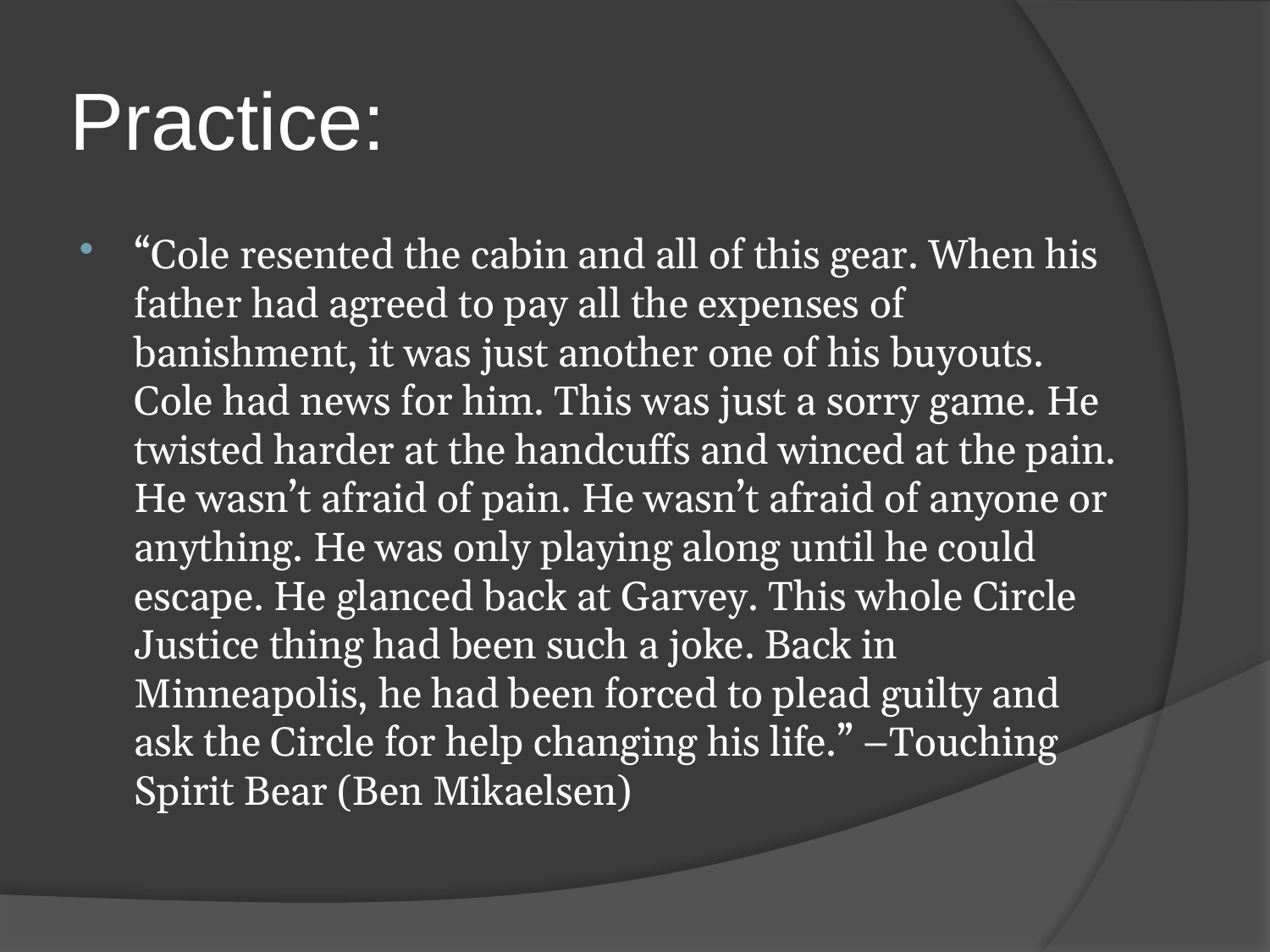

# Practice:
“Cole resented the cabin and all of this gear. When his father had agreed to pay all the expenses of banishment, it was just another one of his buyouts. Cole had news for him. This was just a sorry game. He twisted harder at the handcuffs and winced at the pain. He wasn’t afraid of pain. He wasn’t afraid of anyone or anything. He was only playing along until he could escape. He glanced back at Garvey. This whole Circle Justice thing had been such a joke. Back in Minneapolis, he had been forced to plead guilty and ask the Circle for help changing his life.” –Touching Spirit Bear (Ben Mikaelsen)